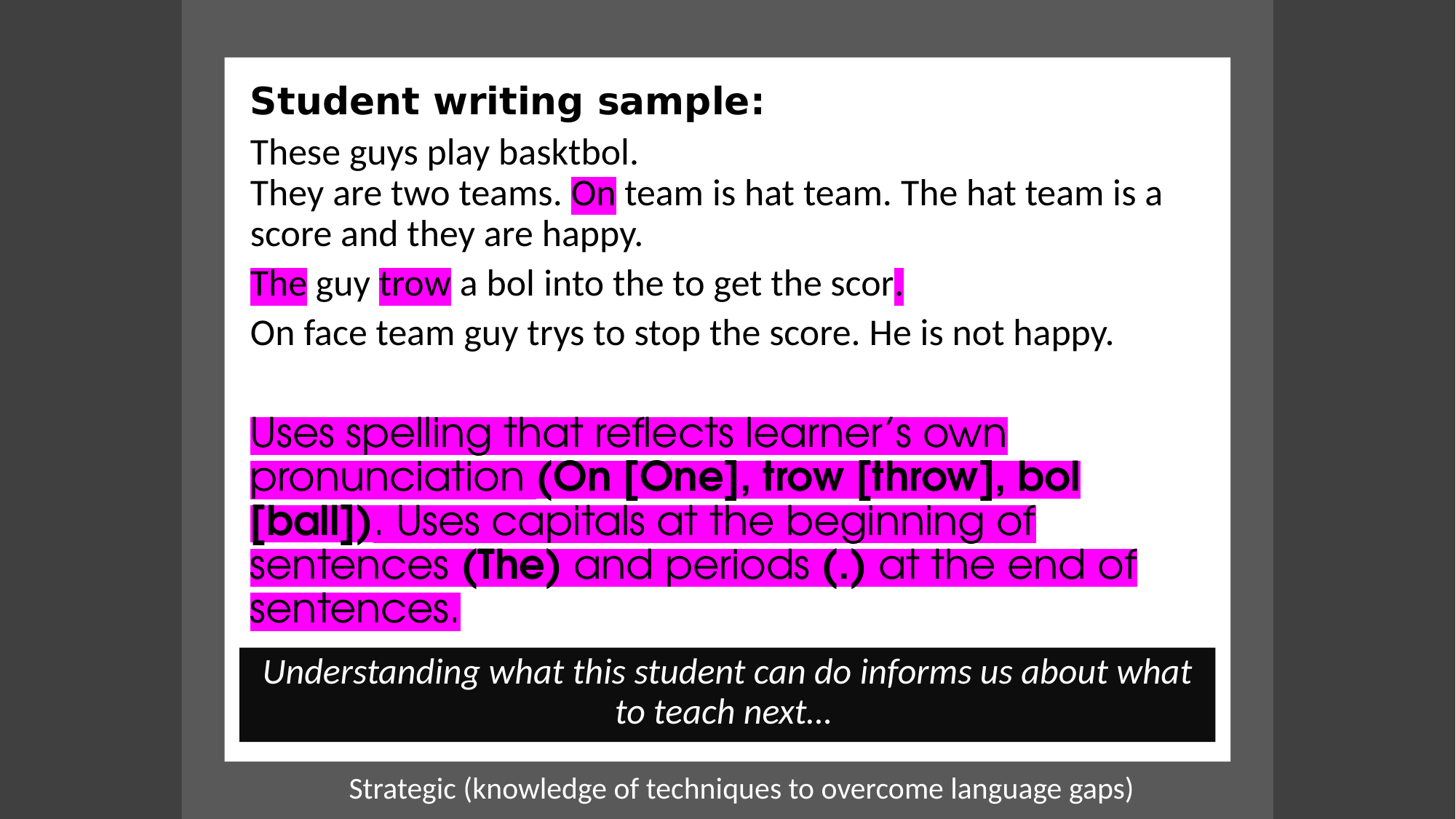

Student writing sample:
These guys play basktbol. They are two teams. On team is hat team. The hat team is a score and they are happy.
The guy trow a bol into the to get the scor.
On face team guy trys to stop the score. He is not happy.

Uses spelling that reflects learner’s own pronunciation (On [One], trow [throw], bol [ball]). Uses capitals at the beginning of sentences (The) and periods (.) at the end of sentences.
Understanding what this student can do informs us about what to teach next…
Strategic (knowledge of techniques to overcome language gaps)